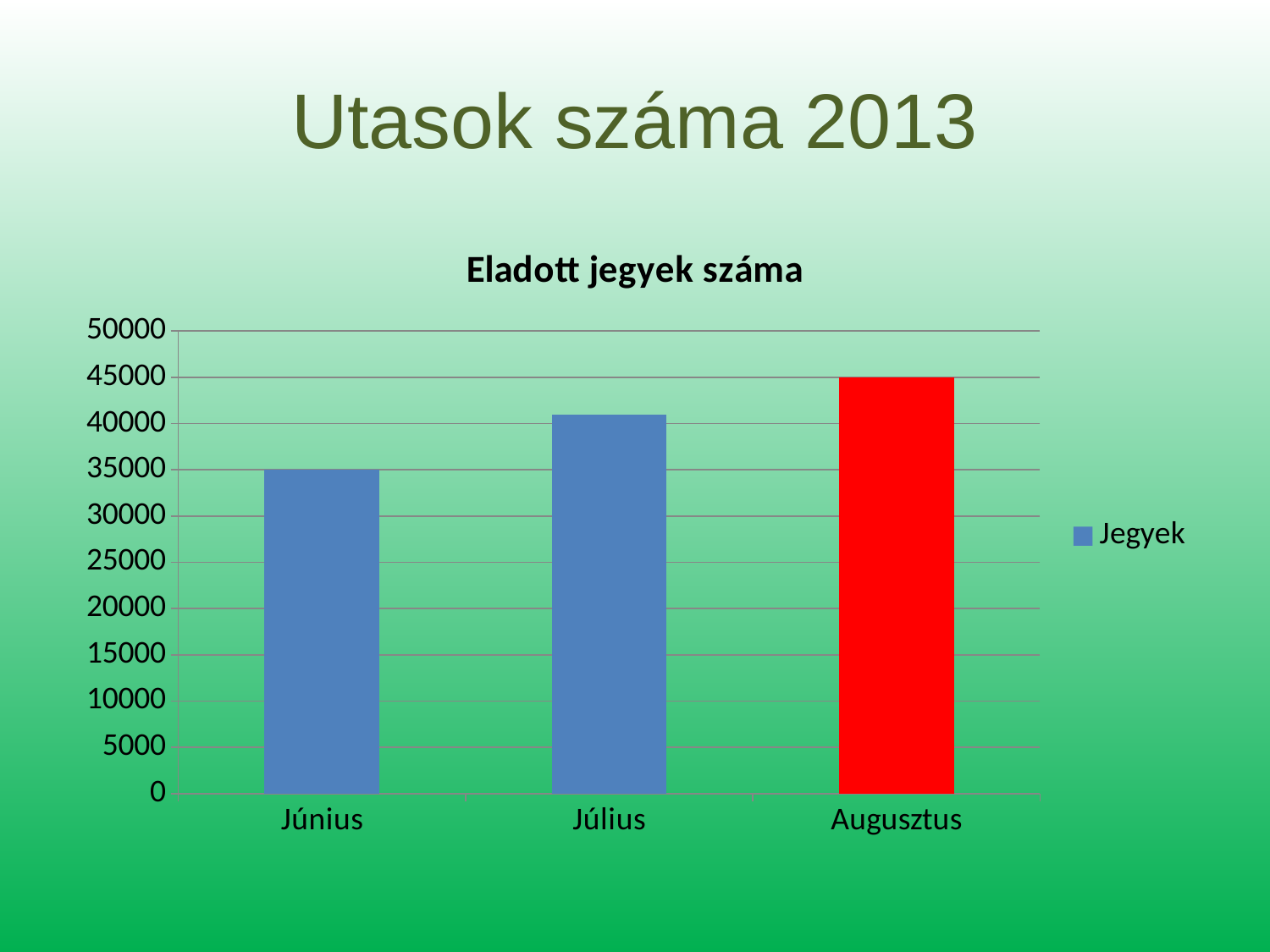

# Utasok száma 2013

### Chart: Eladott jegyek száma

| Category | Jegyek |
|---|---|
| Június | 35000.0 |
| Július | 41000.0 |
| Augusztus | 45000.0 |